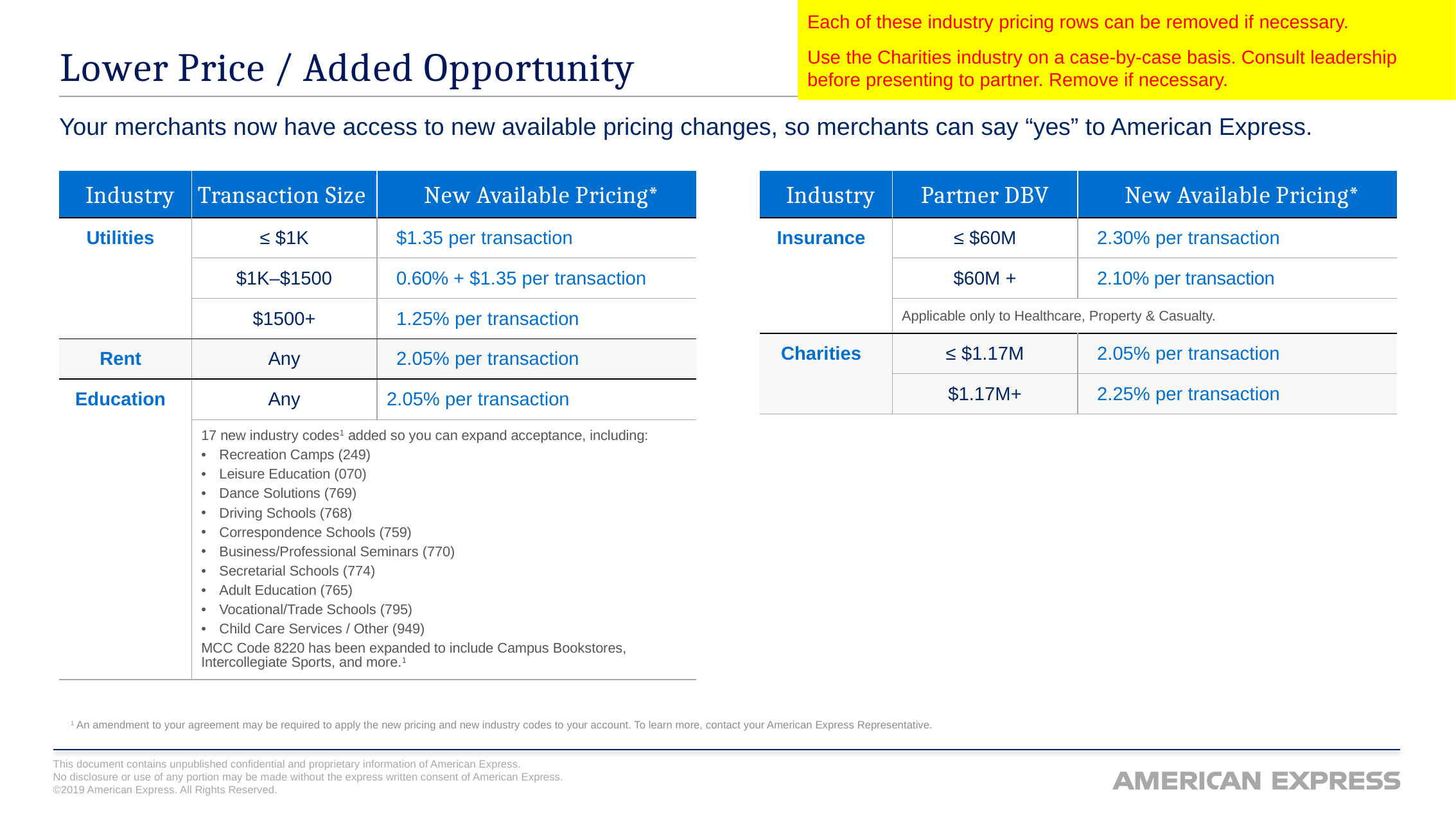

Each of these industry pricing rows can be removed if necessary.
Use the Charities industry on a case-by-case basis. Consult leadership before presenting to partner. Remove if necessary.
# Lower Price / Added Opportunity
Your merchants now have access to new available pricing changes, so merchants can say “yes” to American Express.
| Industry | Transaction Size | New Available Pricing\* |
| --- | --- | --- |
| Utilities | ≤ $1K | $1.35 per transaction |
|  | $1K–$1500 | 0.60% + $1.35 per transaction |
|  | $1500+ | 1.25% per transaction |
| Rent | Any | 2.05% per transaction |
| Education | Any | 2.05% per transaction |
|  | 17 new industry codes1 added so you can expand acceptance, including: Recreation Camps (249) Leisure Education (070) Dance Solutions (769) Driving Schools (768) Correspondence Schools (759) Business/Professional Seminars (770) Secretarial Schools (774) Adult Education (765) Vocational/Trade Schools (795) Child Care Services / Other (949) MCC Code 8220 has been expanded to include Campus Bookstores, Intercollegiate Sports, and more.1 |  |
| Industry | Partner DBV | New Available Pricing\* |
| --- | --- | --- |
| Insurance | ≤ $60M | 2.30% per transaction |
|  | $60M + | 2.10% per transaction |
|  | Applicable only to Healthcare, Property & Casualty. |  |
| Charities | ≤ $1.17M | 2.05% per transaction |
|  | $1.17M+ | 2.25% per transaction |
1 An amendment to your agreement may be required to apply the new pricing and new industry codes to your account. To learn more, contact your American Express Representative.